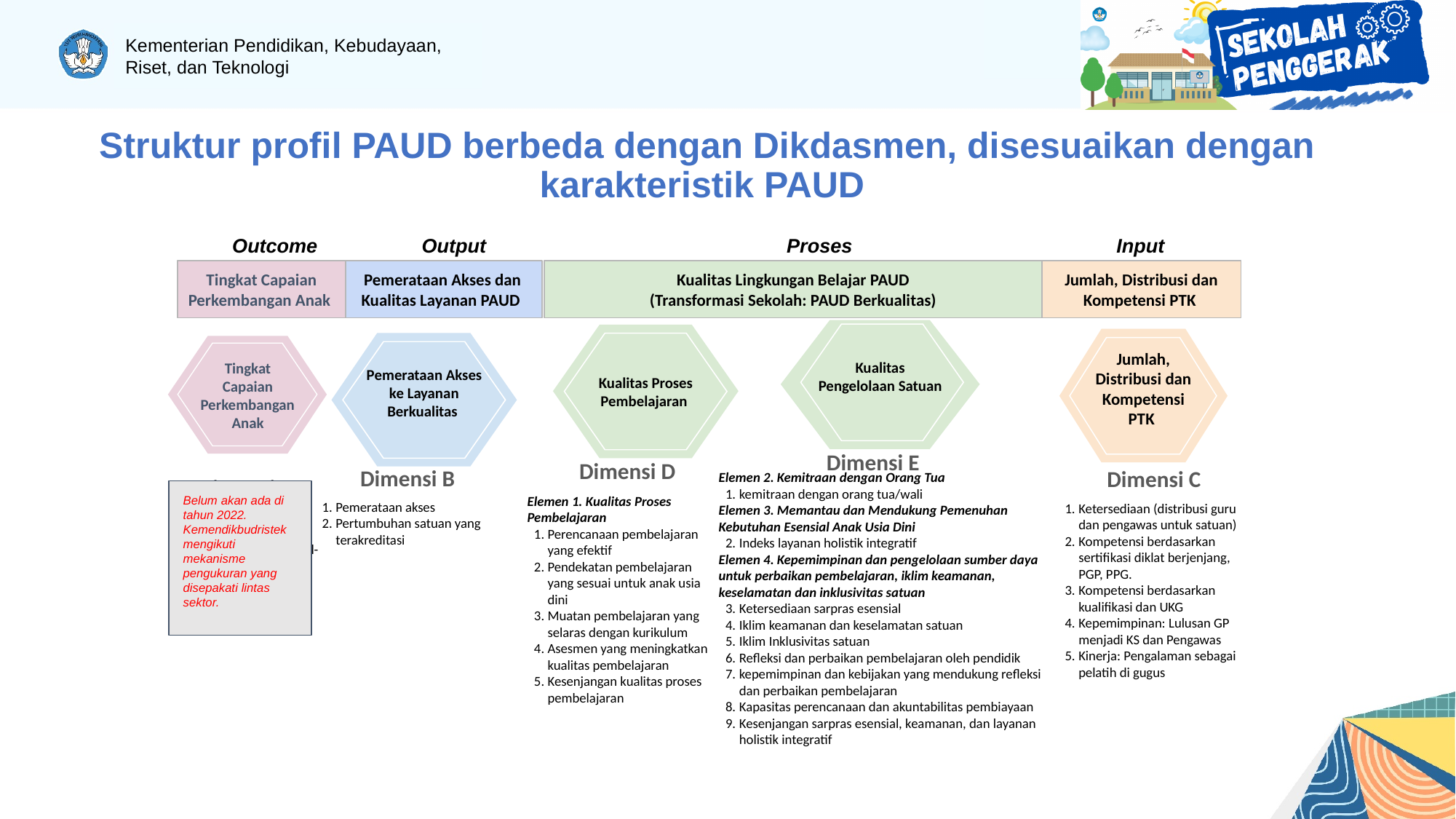

Struktur profil PAUD berbeda dengan Dikdasmen, disesuaikan dengan karakteristik PAUD
Outcome
Output
Proses
Input
Tingkat Capaian Perkembangan Anak
Pemerataan Akses dan Kualitas Layanan PAUD
Kualitas Lingkungan Belajar PAUD
(Transformasi Sekolah: PAUD Berkualitas)
Jumlah, Distribusi dan Kompetensi PTK

Kualitas Pengelolaan Satuan
Jumlah, Distribusi dan Kompetensi PTK
Kualitas Proses Pembelajaran
Pemerataan Akses ke Layanan Berkualitas
Tingkat Capaian Perkembangan Anak
Dimensi E
Elemen 2. Kemitraan dengan Orang Tua
kemitraan dengan orang tua/wali
Elemen 3. Memantau dan Mendukung Pemenuhan Kebutuhan Esensial Anak Usia Dini
Indeks layanan holistik integratif
Elemen 4. Kepemimpinan dan pengelolaan sumber daya untuk perbaikan pembelajaran, iklim keamanan, keselamatan dan inklusivitas satuan
Ketersediaan sarpras esensial
Iklim keamanan dan keselamatan satuan
Iklim Inklusivitas satuan
Refleksi dan perbaikan pembelajaran oleh pendidik
kepemimpinan dan kebijakan yang mendukung refleksi dan perbaikan pembelajaran
Kapasitas perencanaan dan akuntabilitas pembiayaan
Kesenjangan sarpras esensial, keamanan, dan layanan holistik integratif
Dimensi D
Elemen 1. Kualitas Proses Pembelajaran
Perencanaan pembelajaran yang efektif
Pendekatan pembelajaran yang sesuai untuk anak usia dini
Muatan pembelajaran yang selaras dengan kurikulum
Asesmen yang meningkatkan kualitas pembelajaran
Kesenjangan kualitas proses pembelajaran
Dimensi B
Pemerataan akses
Pertumbuhan satuan yang terakreditasi

Dimensi C
Ketersediaan (distribusi guru dan pengawas untuk satuan)
Kompetensi berdasarkan sertifikasi diklat berjenjang, PGP, PPG.
Kompetensi berdasarkan kualifikasi dan UKG
Kepemimpinan: Lulusan GP menjadi KS dan Pengawas
Kinerja: Pengalaman sebagai pelatih di gugus
Dimensi A
Perkembangan pembelajaran
Perkembangan sosial-emosional
Perkembangan fisik motorik

Belum akan ada di tahun 2022. Kemendikbudristek mengikuti mekanisme pengukuran yang disepakati lintas sektor.